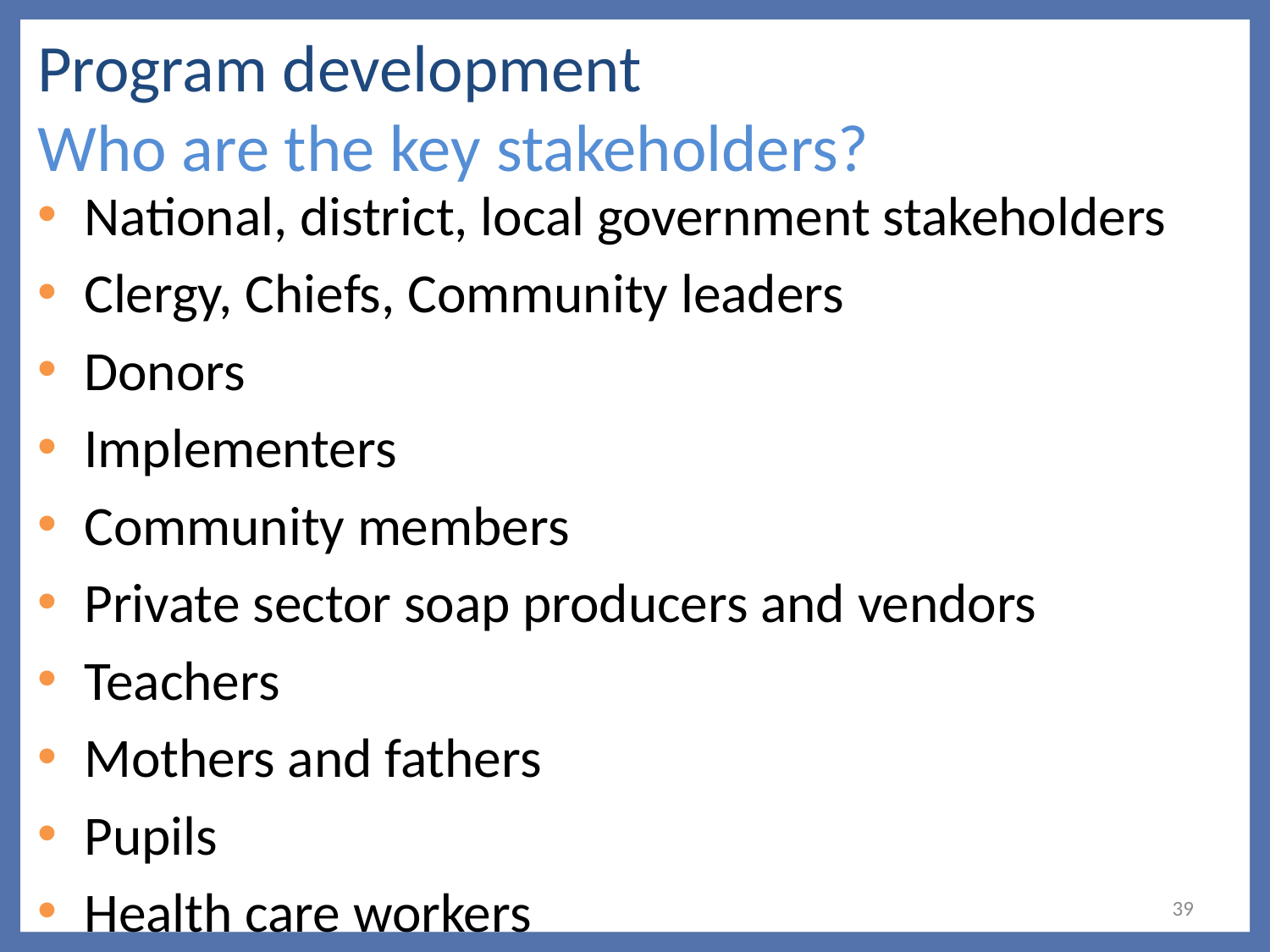

Program development
Who are the key stakeholders?
National, district, local government stakeholders
Clergy, Chiefs, Community leaders
Donors
Implementers
Community members
Private sector soap producers and vendors
Teachers
Mothers and fathers
Pupils
Health care workers

39